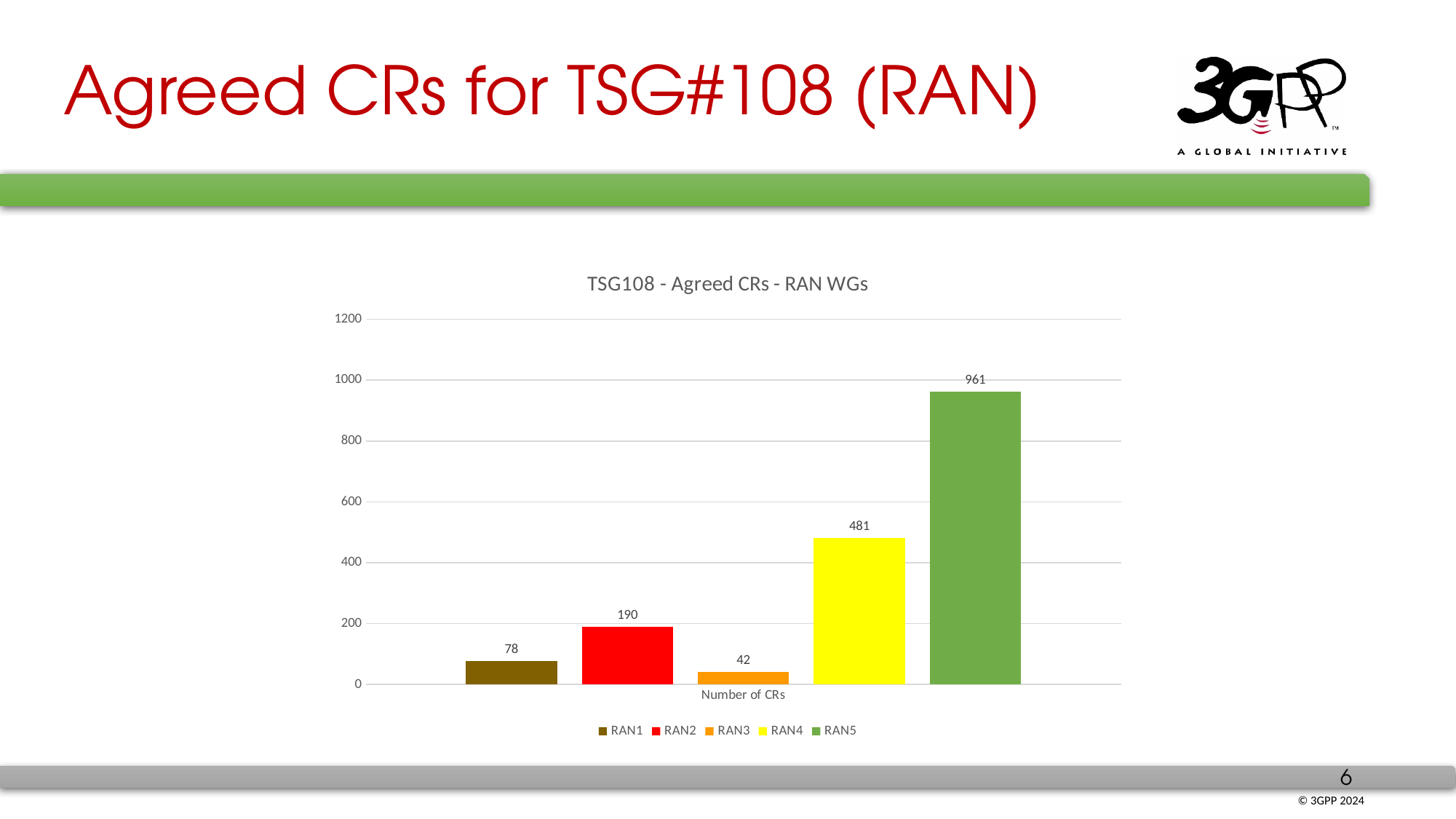

# Agreed CRs for TSG#108 (RAN)

### Chart: TSG108 - Agreed CRs - RAN WGs

| Category | RAN1 | RAN2 | RAN3 | RAN4 | RAN5 |
|---|---|---|---|---|---|
| Number of CRs | 78.0 | 190.0 | 42.0 | 481.0 | 961.0 |